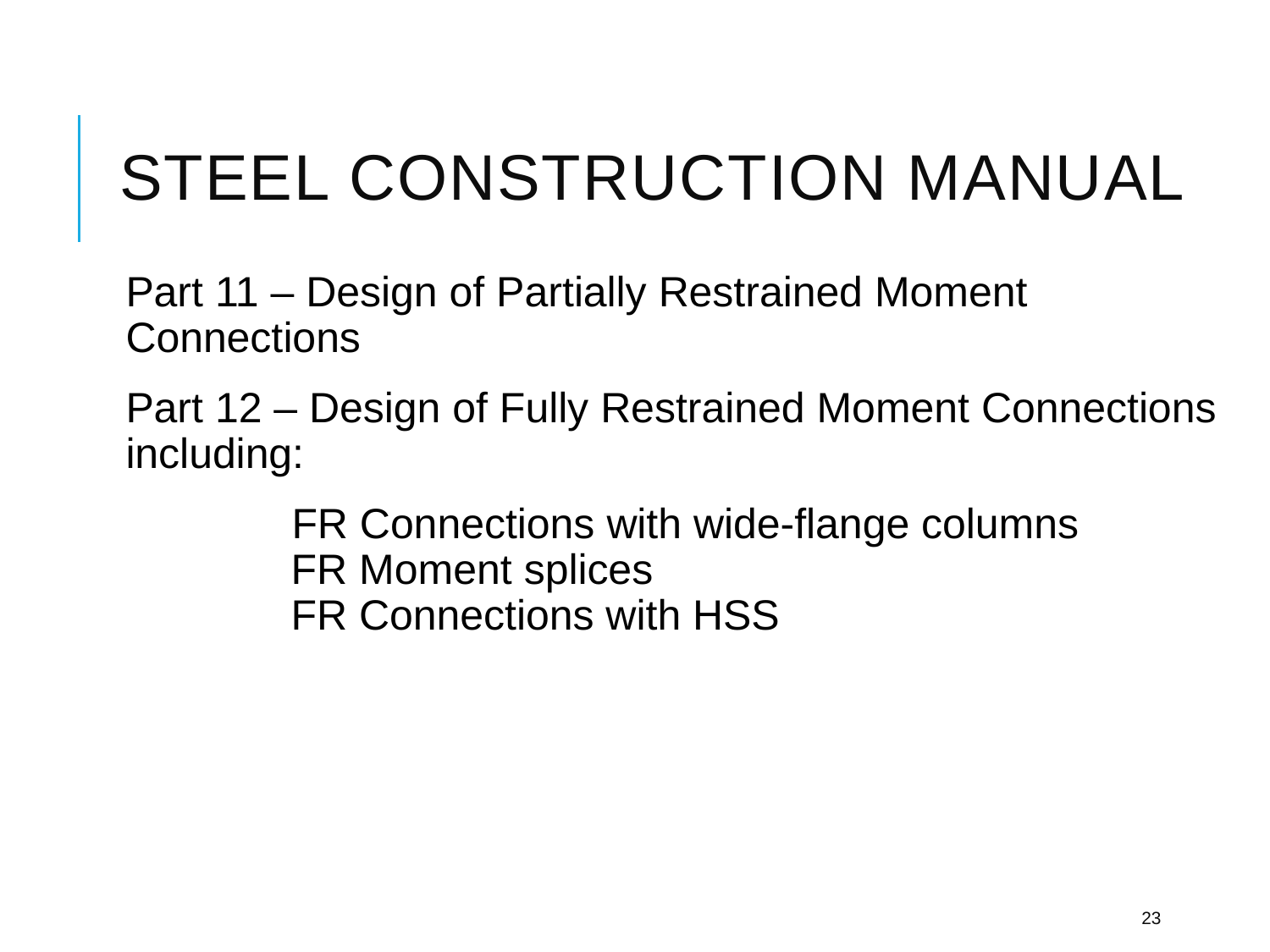

# Steel construction manual
Part 11 – Design of Partially Restrained Moment Connections
Part 12 – Design of Fully Restrained Moment Connections including:
              FR Connections with wide-flange columns
              FR Moment splices
              FR Connections with HSS
23